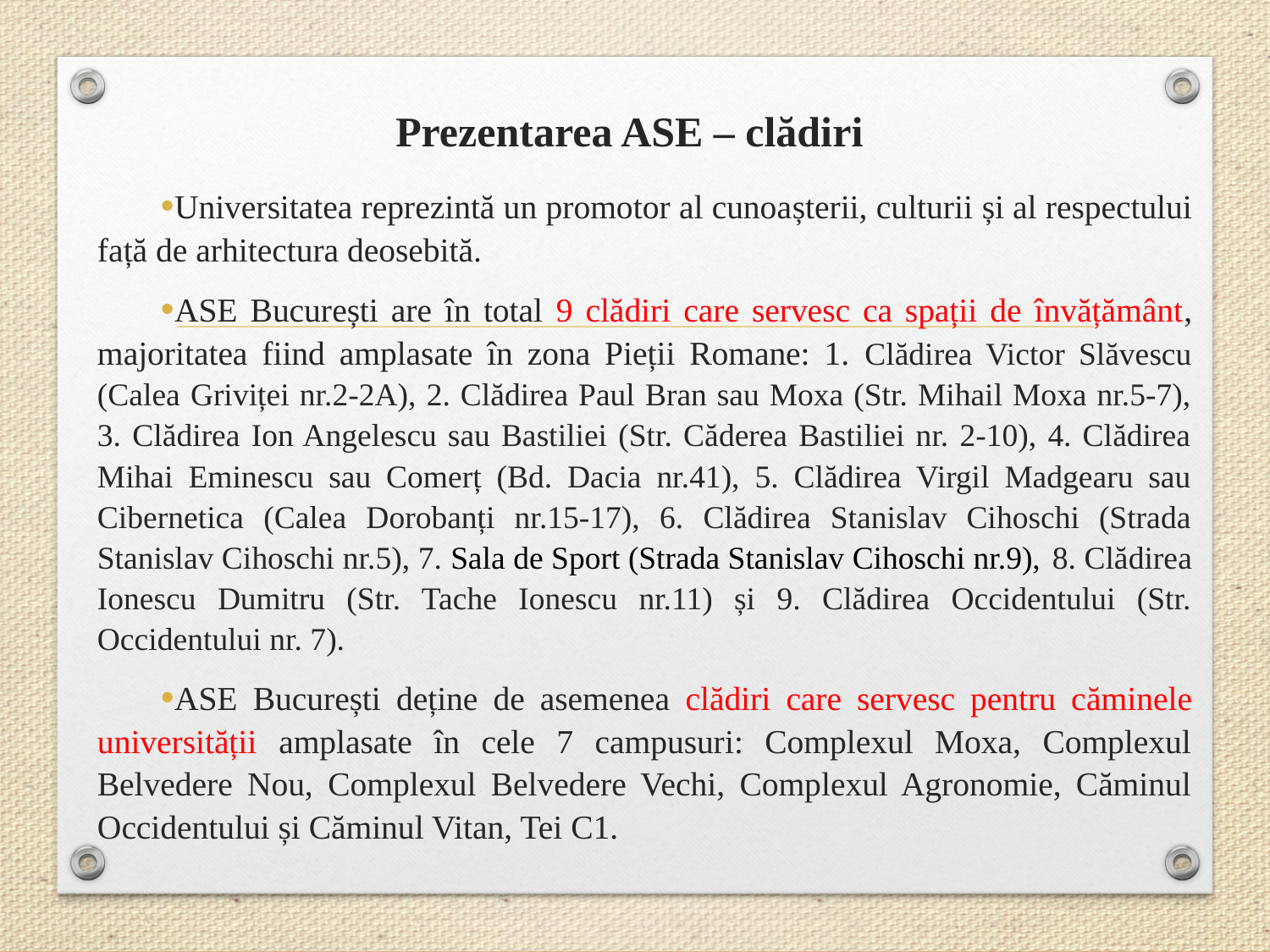

# Prezentarea ASE – clădiri
Universitatea reprezintă un promotor al cunoașterii, culturii și al respectului față de arhitectura deosebită.
ASE București are în total 9 clădiri care servesc ca spații de învățământ, majoritatea fiind amplasate în zona Pieții Romane: 1. Clădirea Victor Slăvescu (Calea Griviței nr.2-2A), 2. Clădirea Paul Bran sau Moxa (Str. Mihail Moxa nr.5-7), 3. Clădirea Ion Angelescu sau Bastiliei (Str. Căderea Bastiliei nr. 2-10), 4. Clădirea Mihai Eminescu sau Comerț (Bd. Dacia nr.41), 5. Clădirea Virgil Madgearu sau Cibernetica (Calea Dorobanți nr.15-17), 6. Clădirea Stanislav Cihoschi (Strada Stanislav Cihoschi nr.5), 7. Sala de Sport (Strada Stanislav Cihoschi nr.9),  8. Clădirea Ionescu Dumitru (Str. Tache Ionescu nr.11) și 9. Clădirea Occidentului (Str. Occidentului nr. 7).
ASE București deține de asemenea clădiri care servesc pentru căminele universității amplasate în cele 7 campusuri: Complexul Moxa, Complexul Belvedere Nou, Complexul Belvedere Vechi, Complexul Agronomie, Căminul Occidentului și Căminul Vitan, Tei C1.